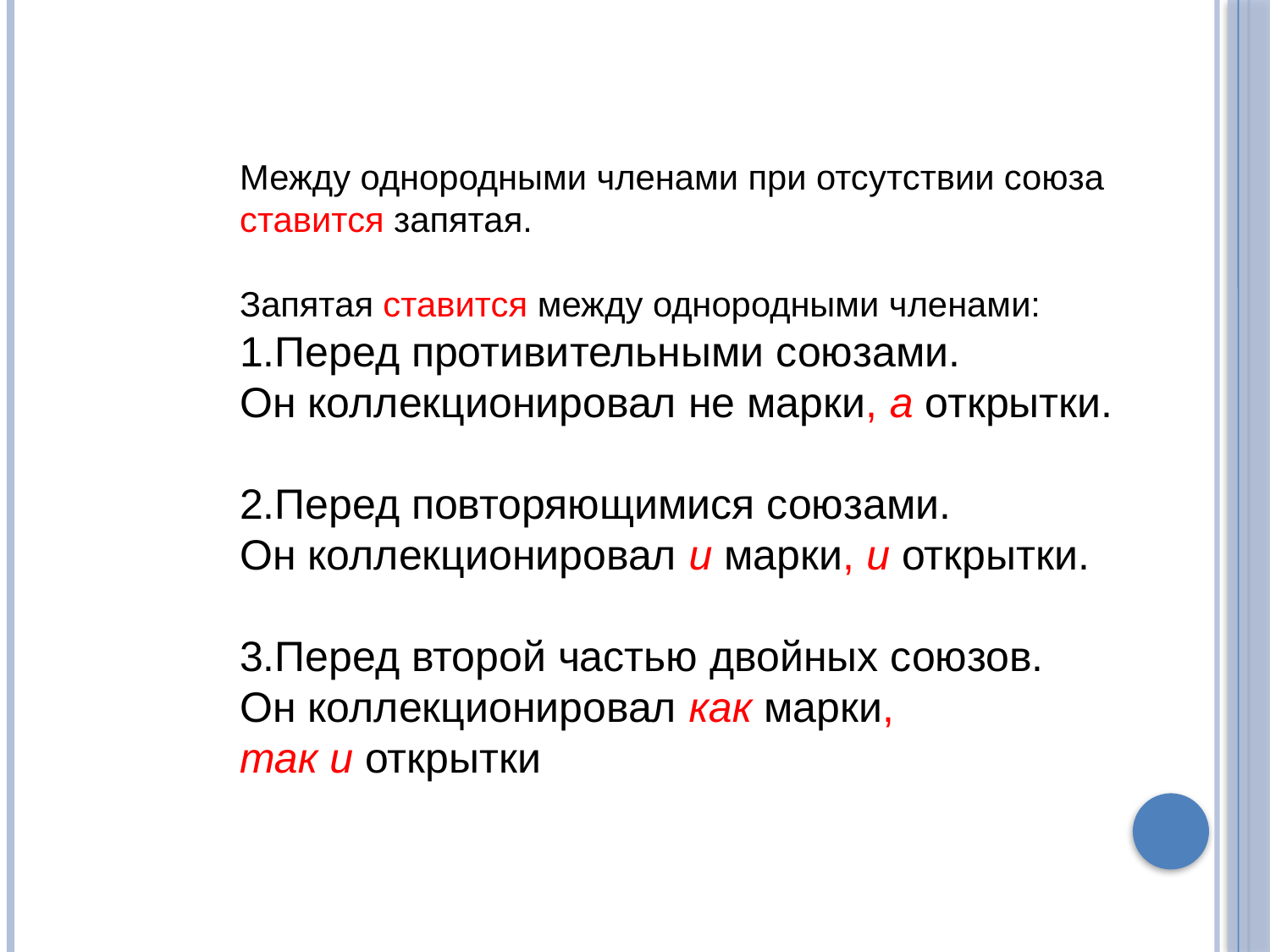

Между однородными членами при отсутствии союза
ставится запятая.

Запятая ставится между однородными членами:
1.Перед противительными союзами.
Он коллекционировал не марки, а открытки.

2.Перед повторяющимися союзами.
Он коллекционировал и марки, и открытки.

3.Перед второй частью двойных союзов.
Он коллекционировал как марки,
так и открытки